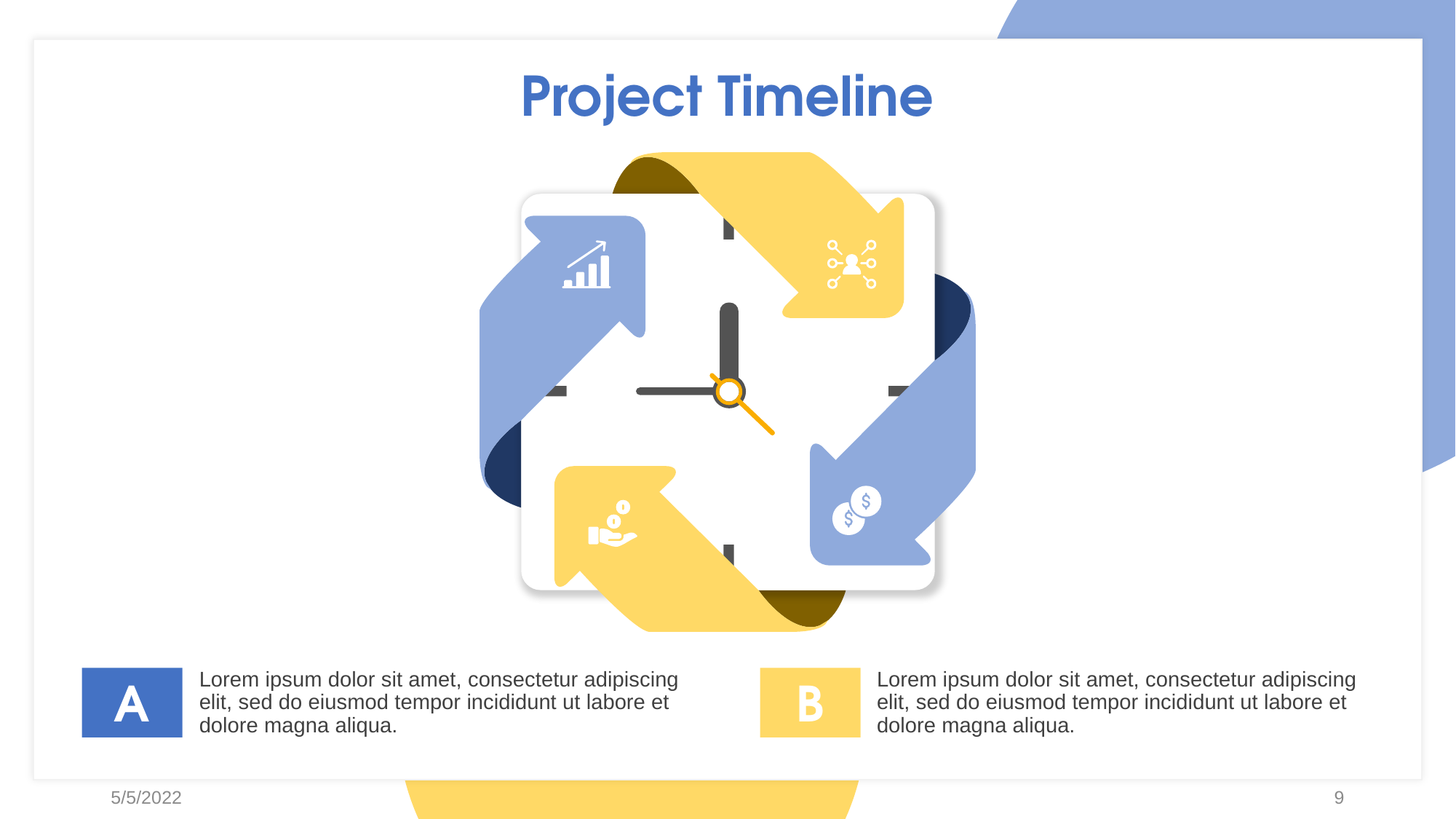

Project Timeline

A
Lorem ipsum dolor sit amet, consectetur adipiscing elit, sed do eiusmod tempor incididunt ut labore et dolore magna aliqua.
B
Lorem ipsum dolor sit amet, consectetur adipiscing elit, sed do eiusmod tempor incididunt ut labore et dolore magna aliqua.
5/5/2022
9